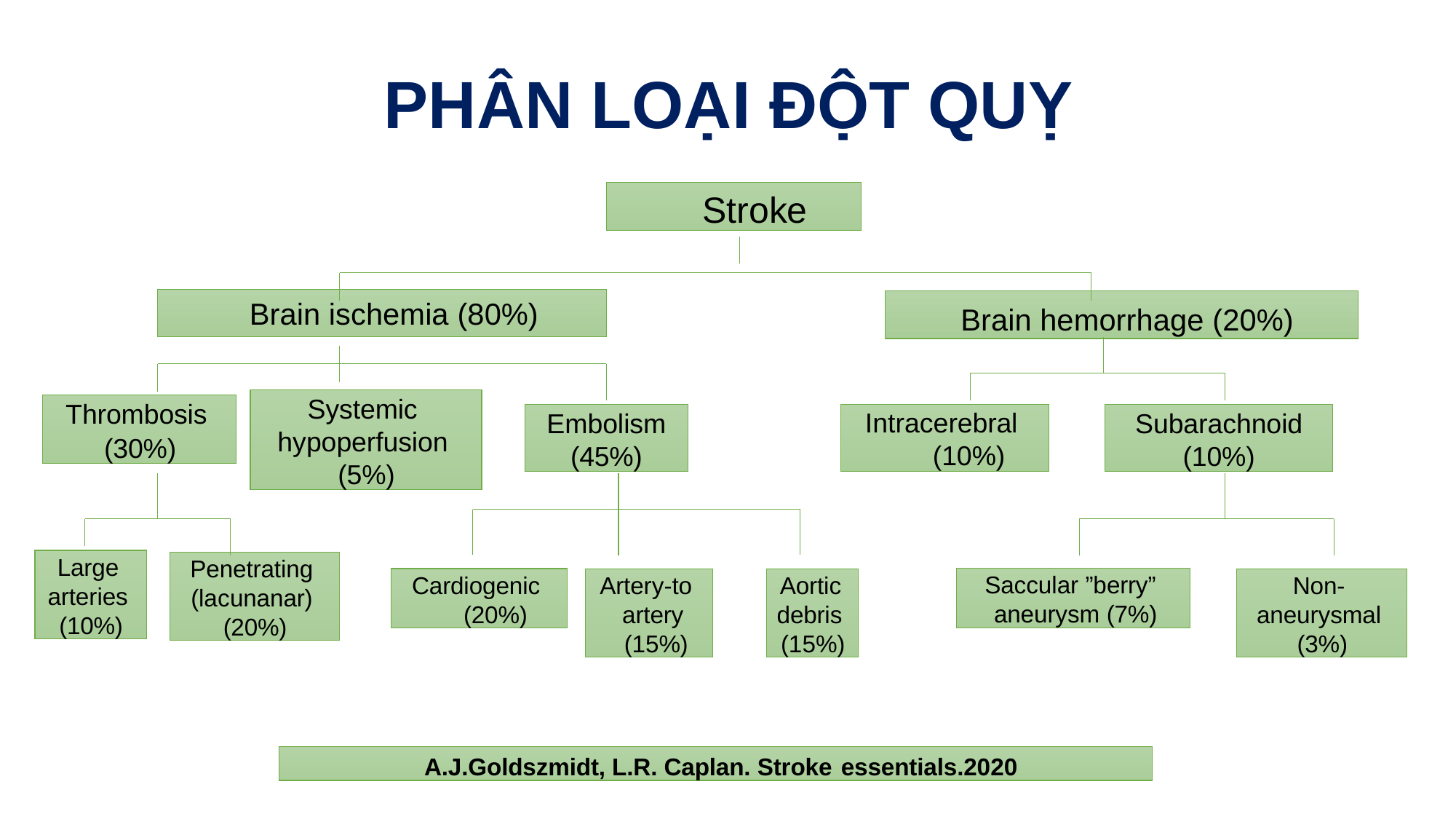

# PHÂN LOẠI ĐỘT QUỴ
Stroke

Brain ischemia (80%)
Brain hemorrhage (20%)

Systemic  hypoperfusion  (5%)
Thrombosis
(30%)
Embolism
(45%)
Intracerebral  (10%)
Subarachnoid
(10%)

Large  arteries  (10%)
Penetrating  (lacunanar)  (20%)
Saccular ”berry”  aneurysm (7%)
Cardiogenic  (20%)
Artery-to  artery  (15%)
Aortic  debris  (15%)
Non-  aneurysmal  (3%)
A.J.Goldszmidt, L.R. Caplan. Stroke essentials.2020